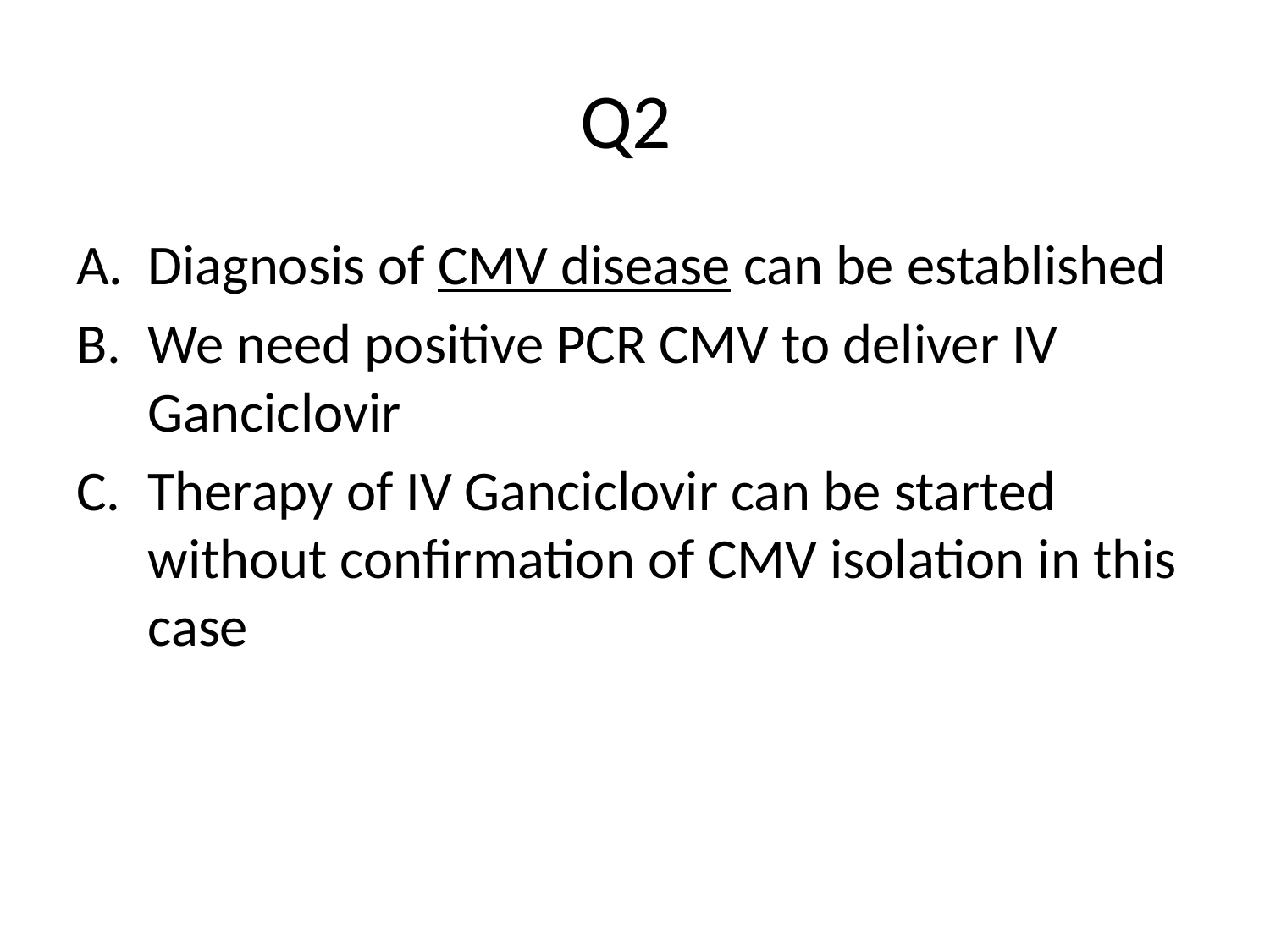

# Q2
Diagnosis of CMV disease can be established
We need positive PCR CMV to deliver IV Ganciclovir
Therapy of IV Ganciclovir can be started without confirmation of CMV isolation in this case